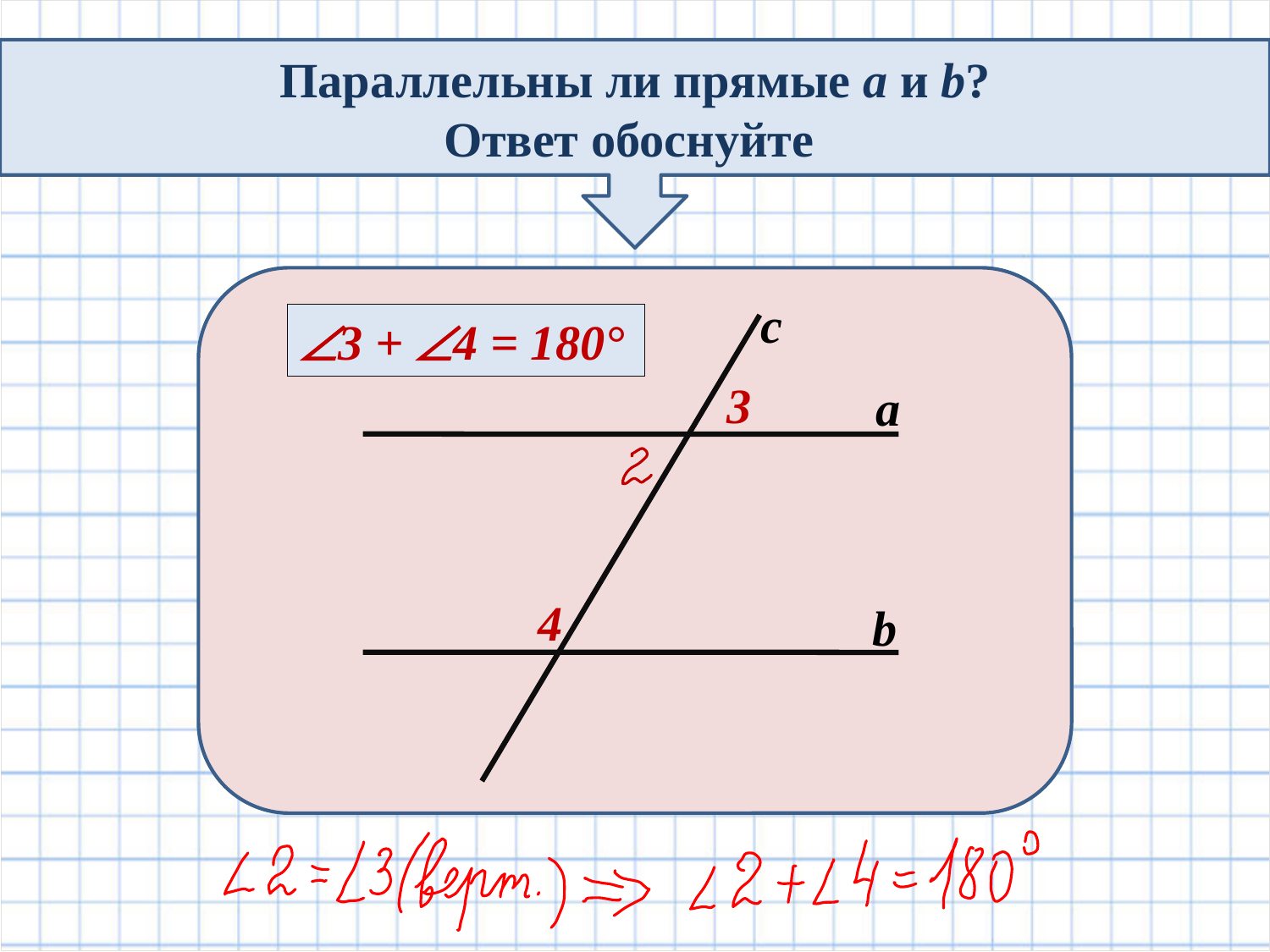

Параллельны ли прямые а и b?
Ответ обоснуйте

с
а
b
3
4
∠3 + ∠4 = 180°